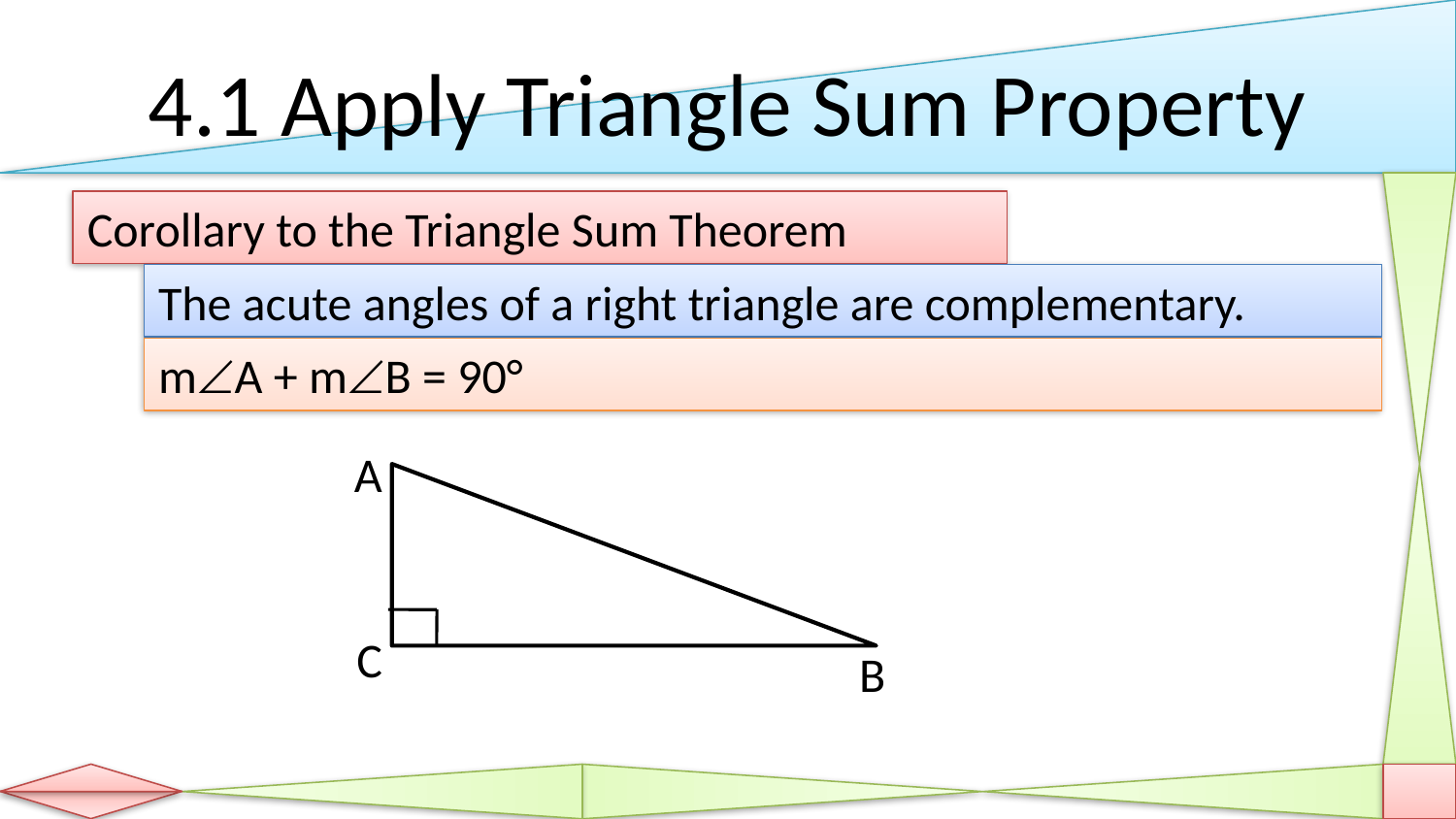

# 4.1 Apply Triangle Sum Property
Corollary to the Triangle Sum Theorem
The acute angles of a right triangle are complementary.
m∠A + m∠B = 90°
A

C
B